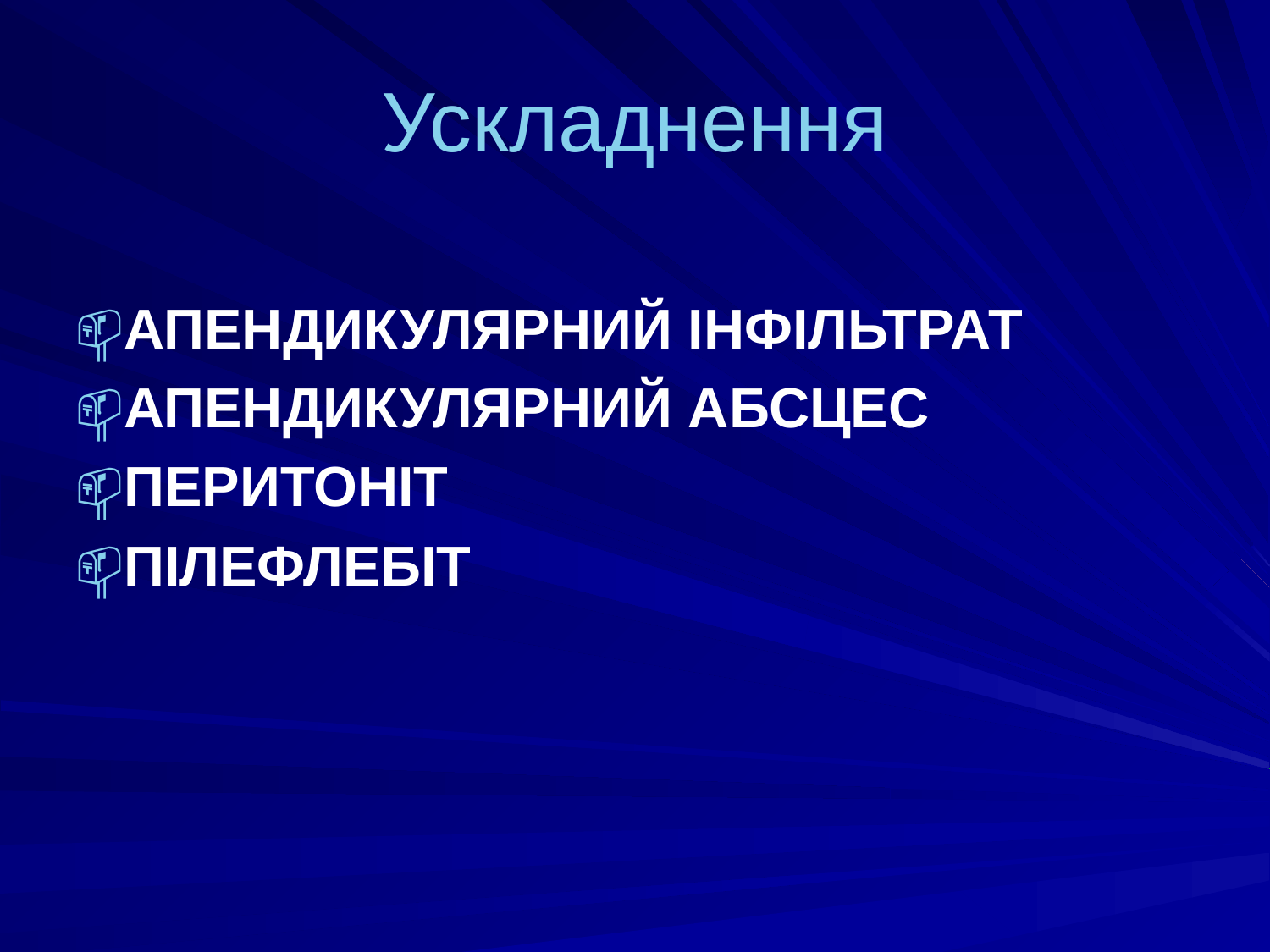

Ускладнення
АПЕНДИКУЛЯРНИЙ ІНФІЛЬТРАТ
АПЕНДИКУЛЯРНИЙ АБСЦЕС
ПЕРИТОНІТ
ПІЛЕФЛЕБІТ